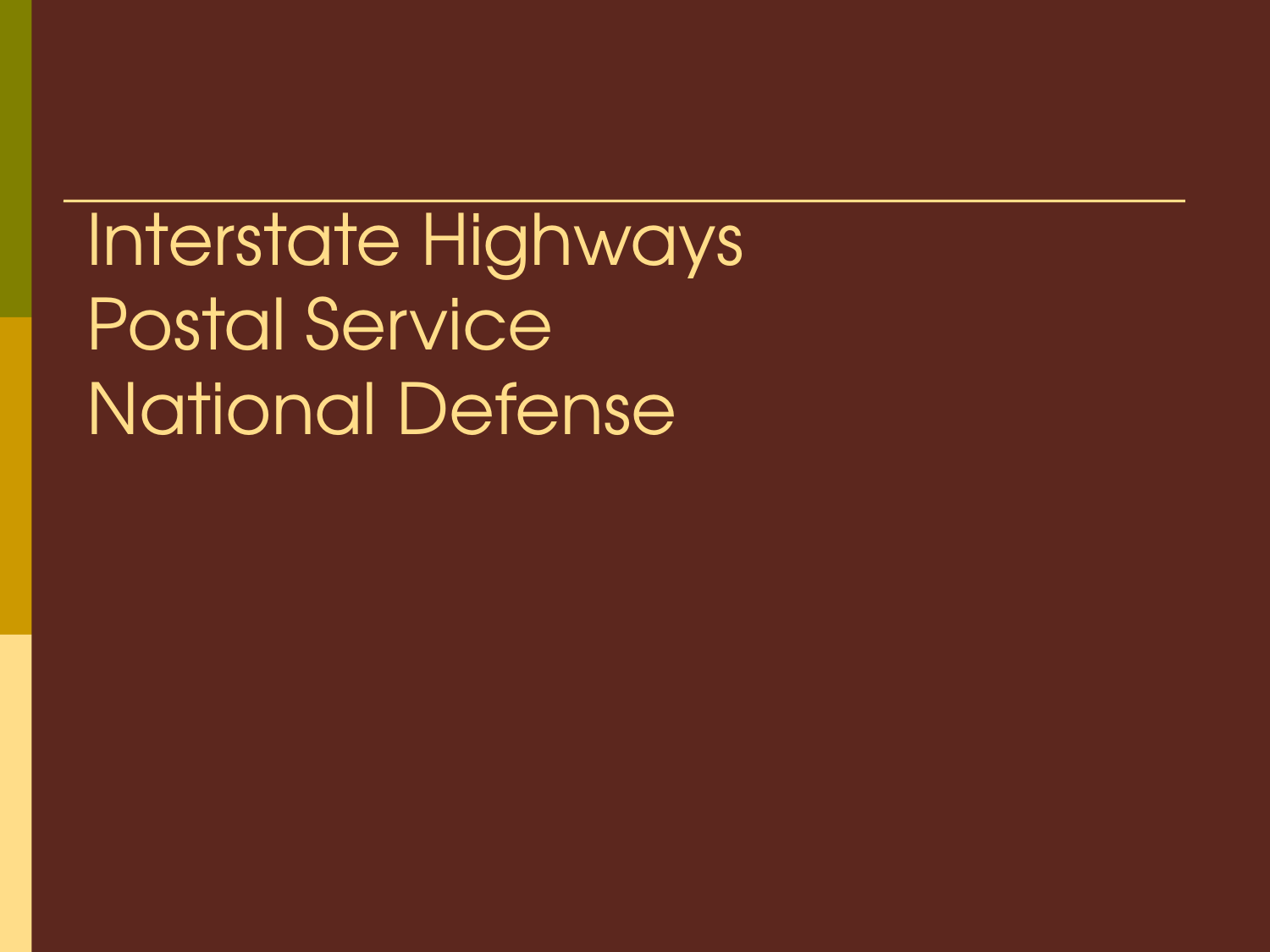

# Interstate Highways Postal Service National Defense